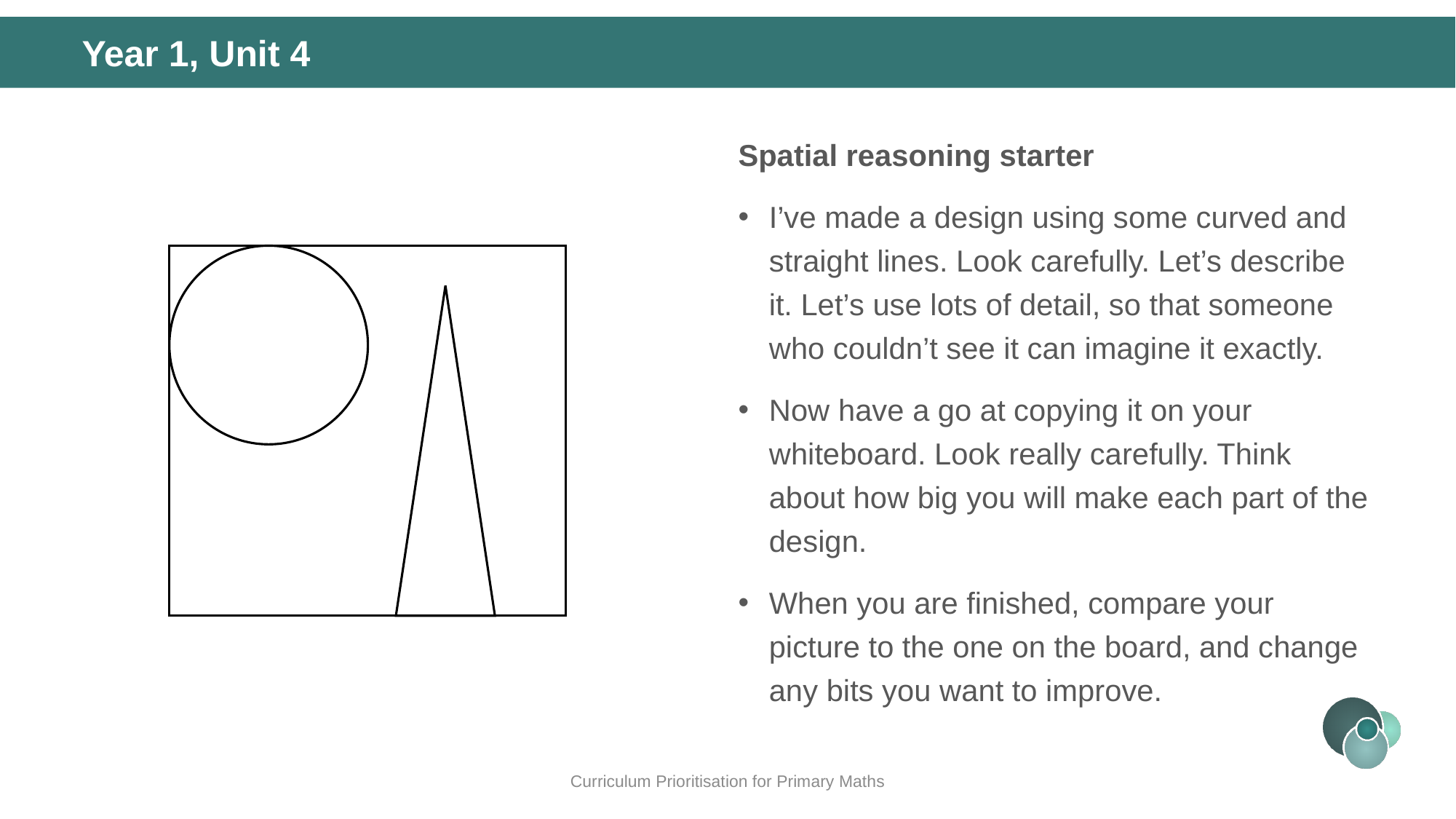

# Year 1, Unit 4
Spatial reasoning starter
I’ve made a design using some curved and straight lines. Look carefully. Let’s describe it. Let’s use lots of detail, so that someone who couldn’t see it can imagine it exactly.
Now have a go at copying it on your whiteboard. Look really carefully. Think about how big you will make each part of the design.
When you are finished, compare your picture to the one on the board, and change any bits you want to improve.

Curriculum Prioritisation for Primary Maths